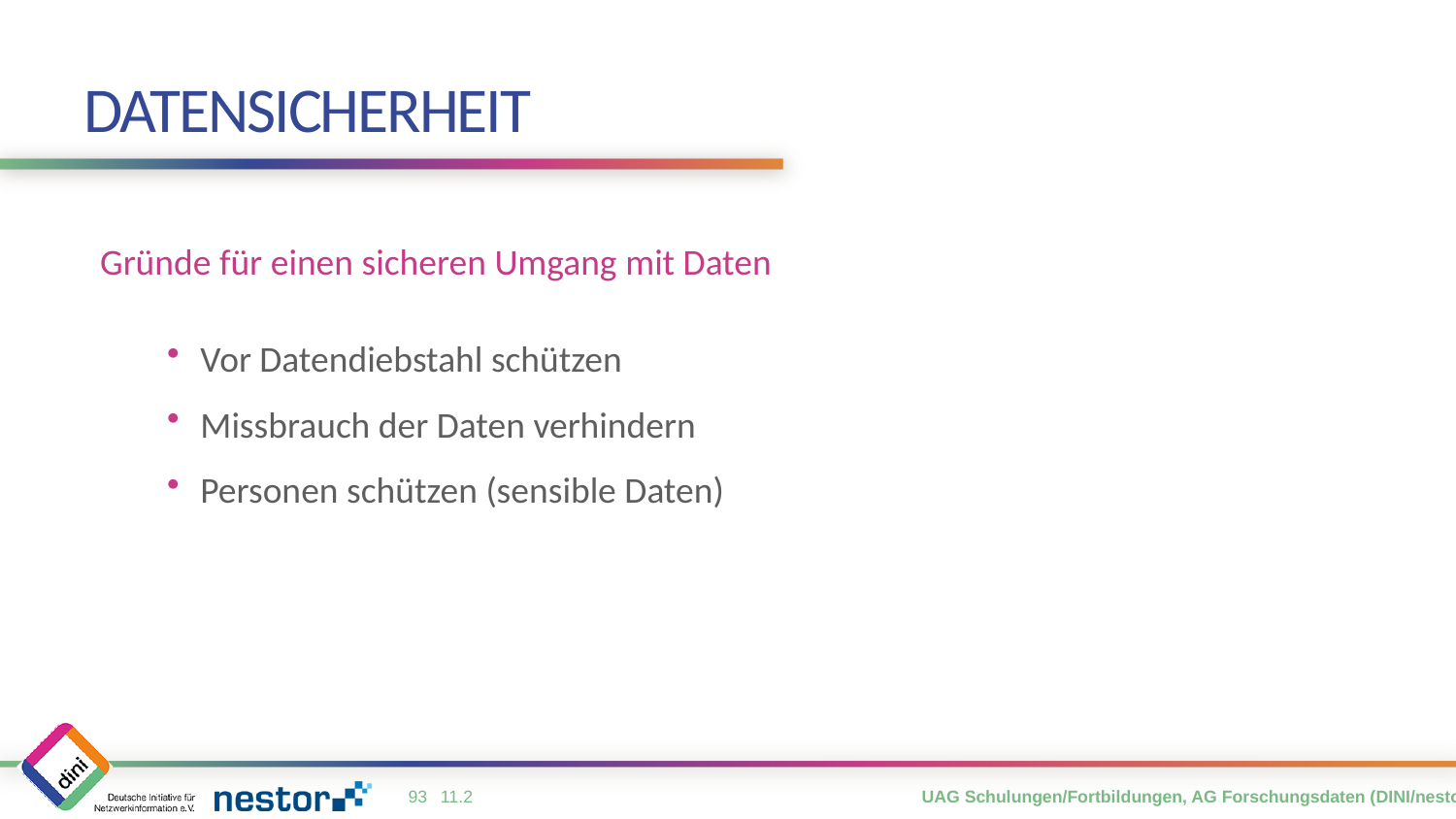

# Datensicherheit
Gründe für einen sicheren Umgang mit Daten
Vor Datendiebstahl schützen
Missbrauch der Daten verhindern
Personen schützen (sensible Daten)
93
11.2